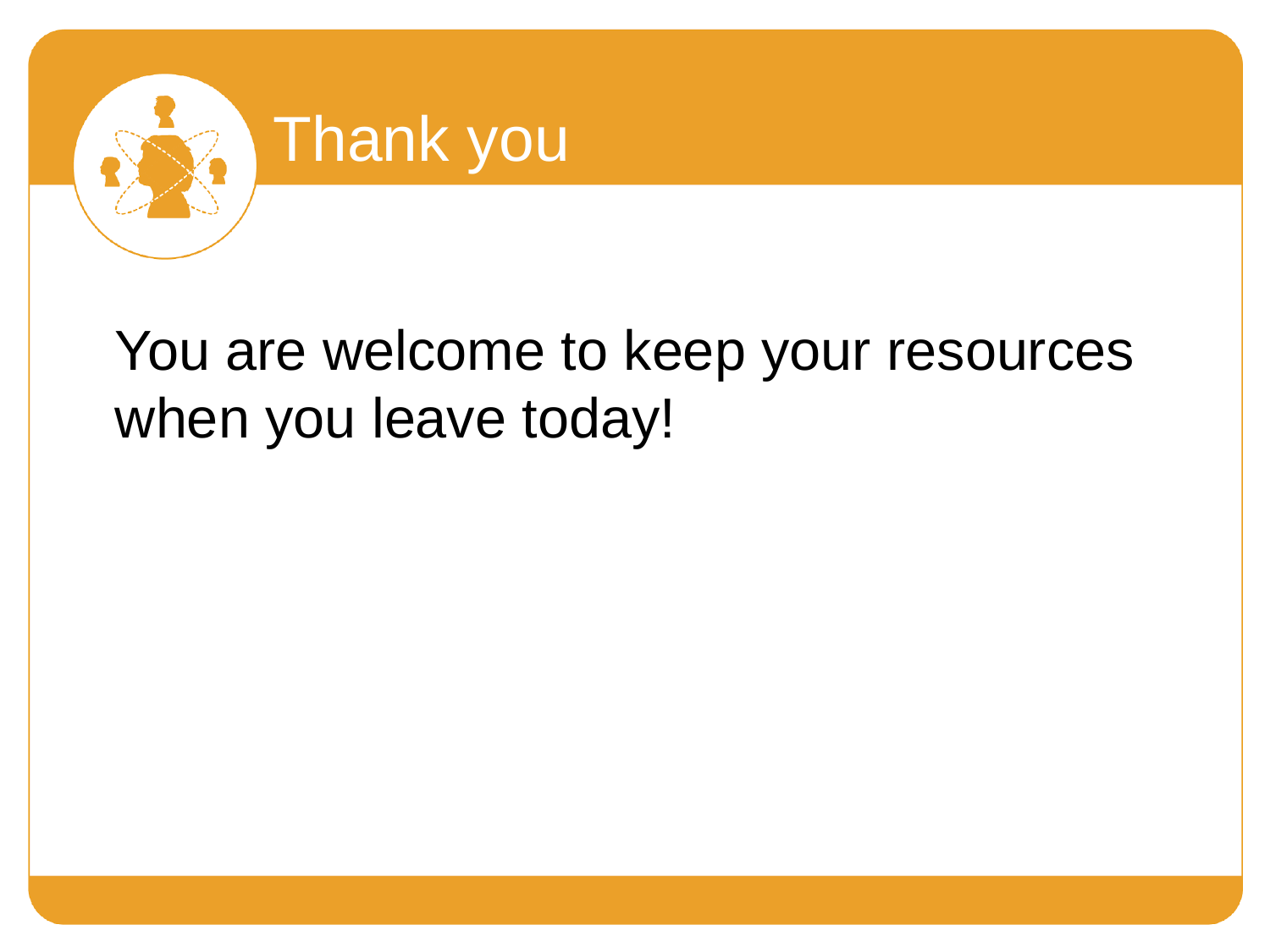

Thank you
You are welcome to keep your resources when you leave today!